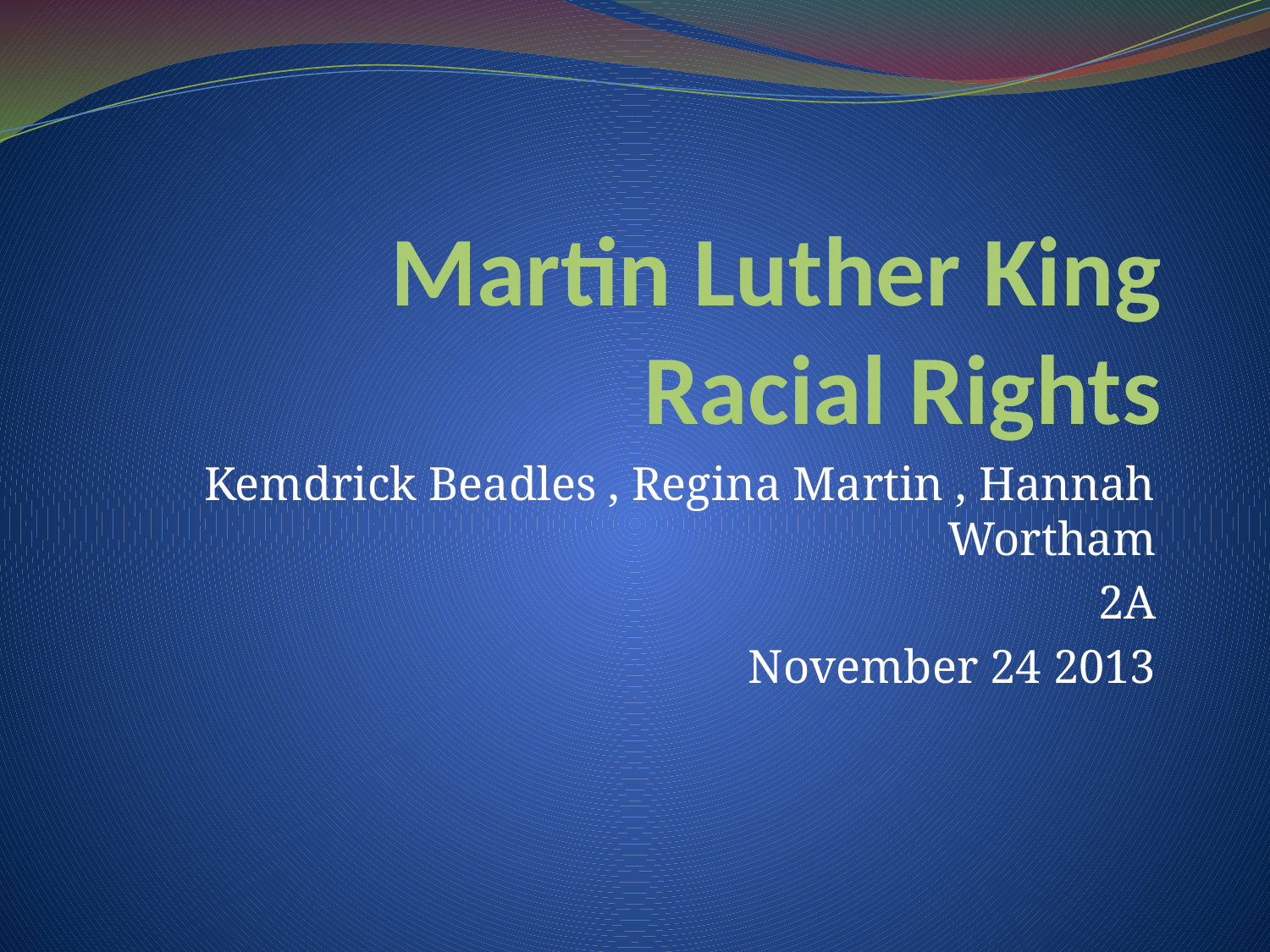

# Martin Luther King Racial Rights
Kemdrick Beadles , Regina Martin , Hannah Wortham
2A
November 24 2013